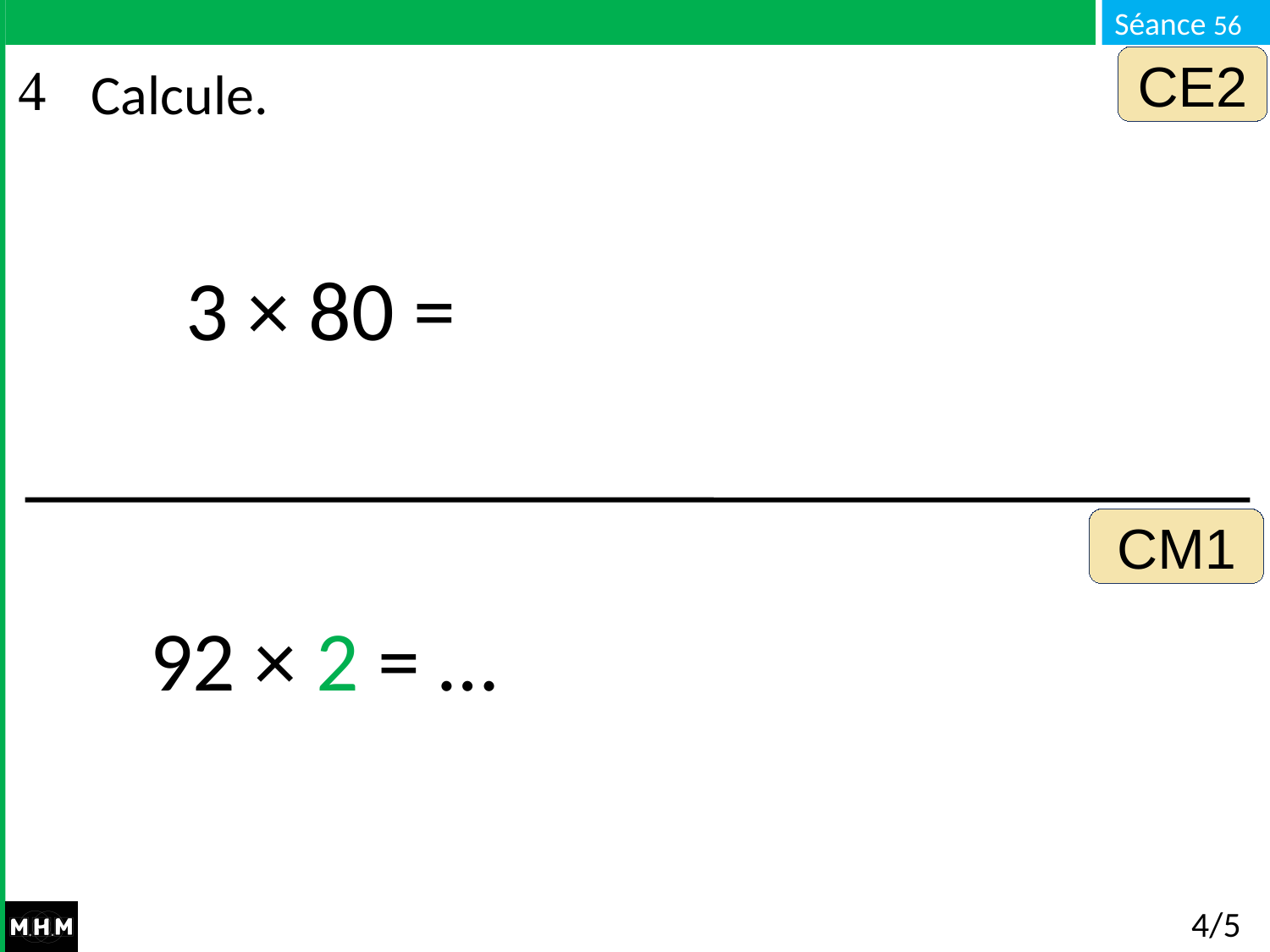

CE2
# Calcule.
3 × 80 =

CM1
92 × 2 = …
4/5